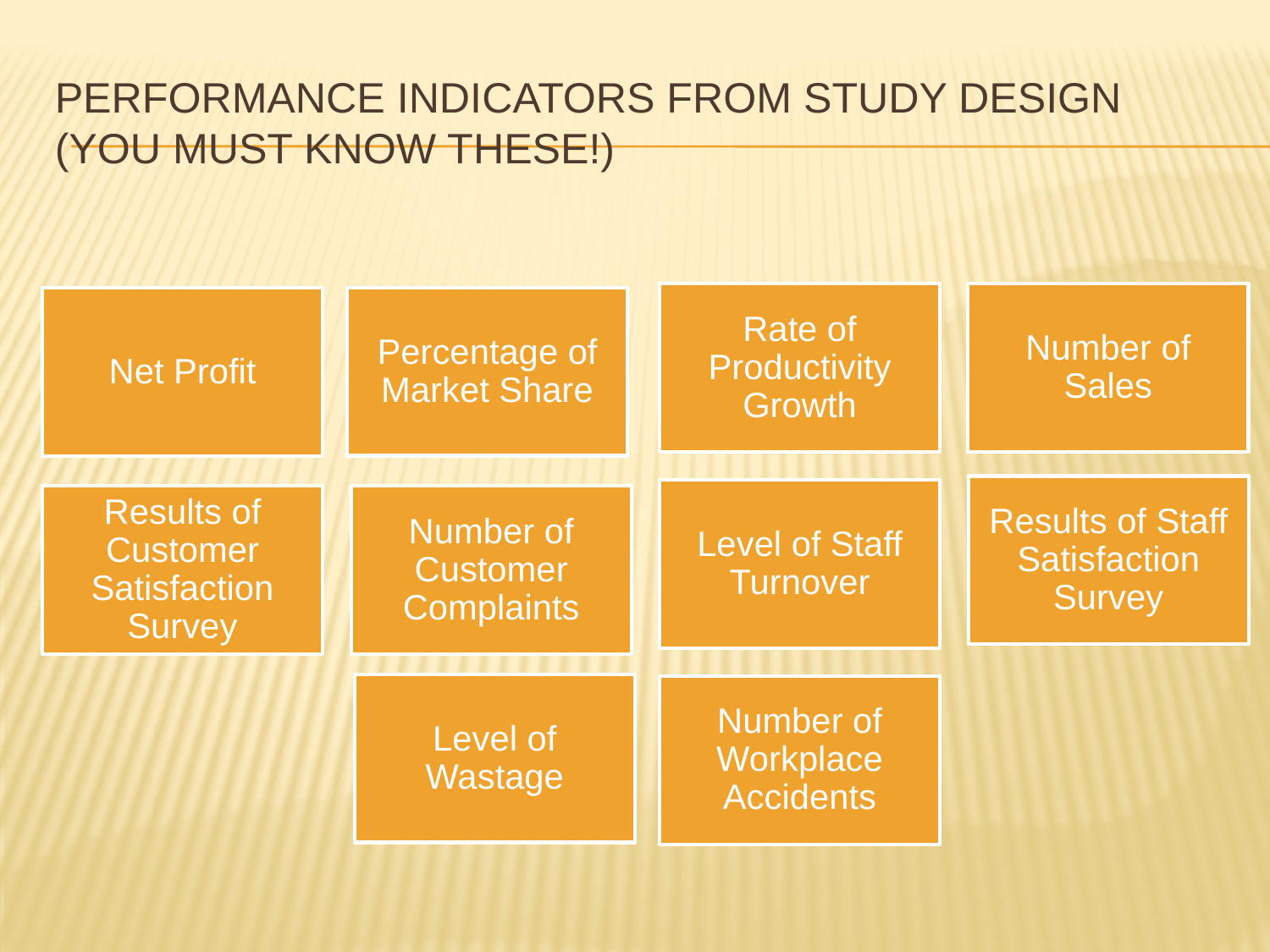

# Performance Indicators from Study Design (You must know these!)
Percentage of Market Share
Net Profit
Rate of Productivity Growth
Number of Sales
Results of Staff Satisfaction Survey
Results of Customer Satisfaction Survey
Level of Staff Turnover
Level of Wastage
Number of Customer Complaints
Number of Workplace Accidents